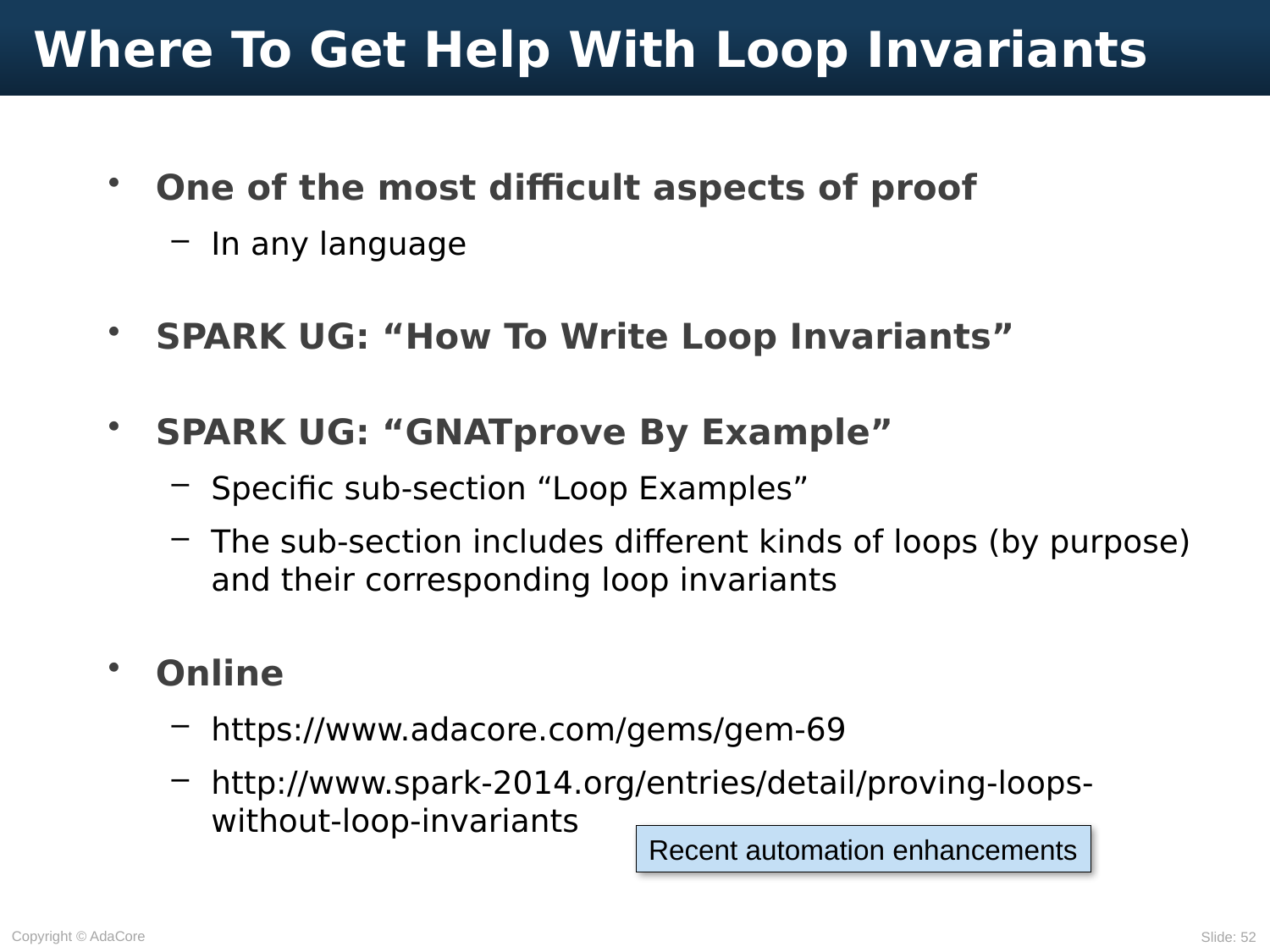

# Where To Get Help With Loop Invariants
One of the most difficult aspects of proof
In any language
SPARK UG: “How To Write Loop Invariants”
SPARK UG: “GNATprove By Example”
Specific sub-section “Loop Examples”
The sub-section includes different kinds of loops (by purpose) and their corresponding loop invariants
Online
https://www.adacore.com/gems/gem-69
http://www.spark-2014.org/entries/detail/proving-loops-without-loop-invariants
Recent automation enhancements